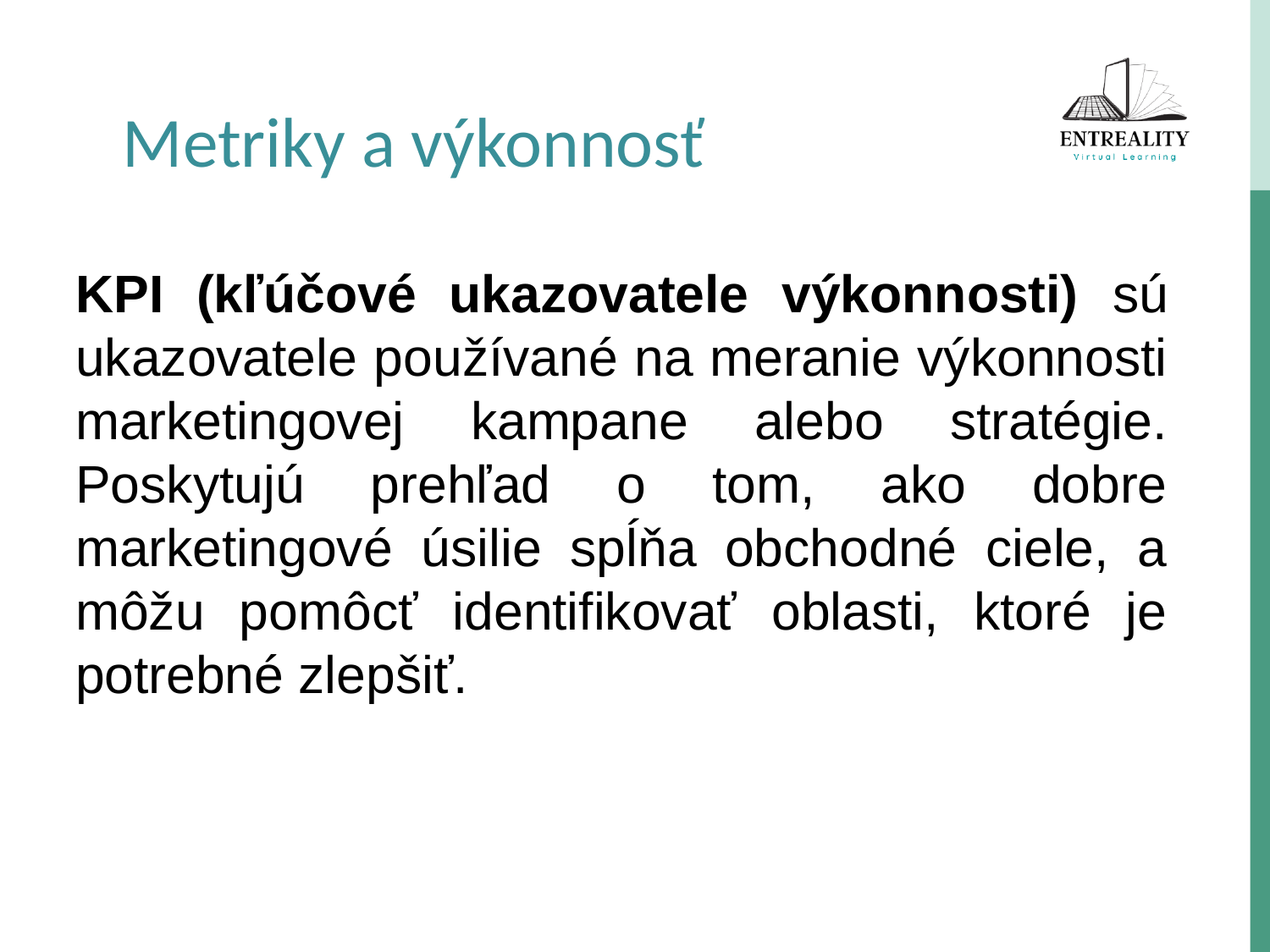

Metriky a výkonnosť
KPI (kľúčové ukazovatele výkonnosti) sú ukazovatele používané na meranie výkonnosti marketingovej kampane alebo stratégie. Poskytujú prehľad o tom, ako dobre marketingové úsilie spĺňa obchodné ciele, a môžu pomôcť identifikovať oblasti, ktoré je potrebné zlepšiť.